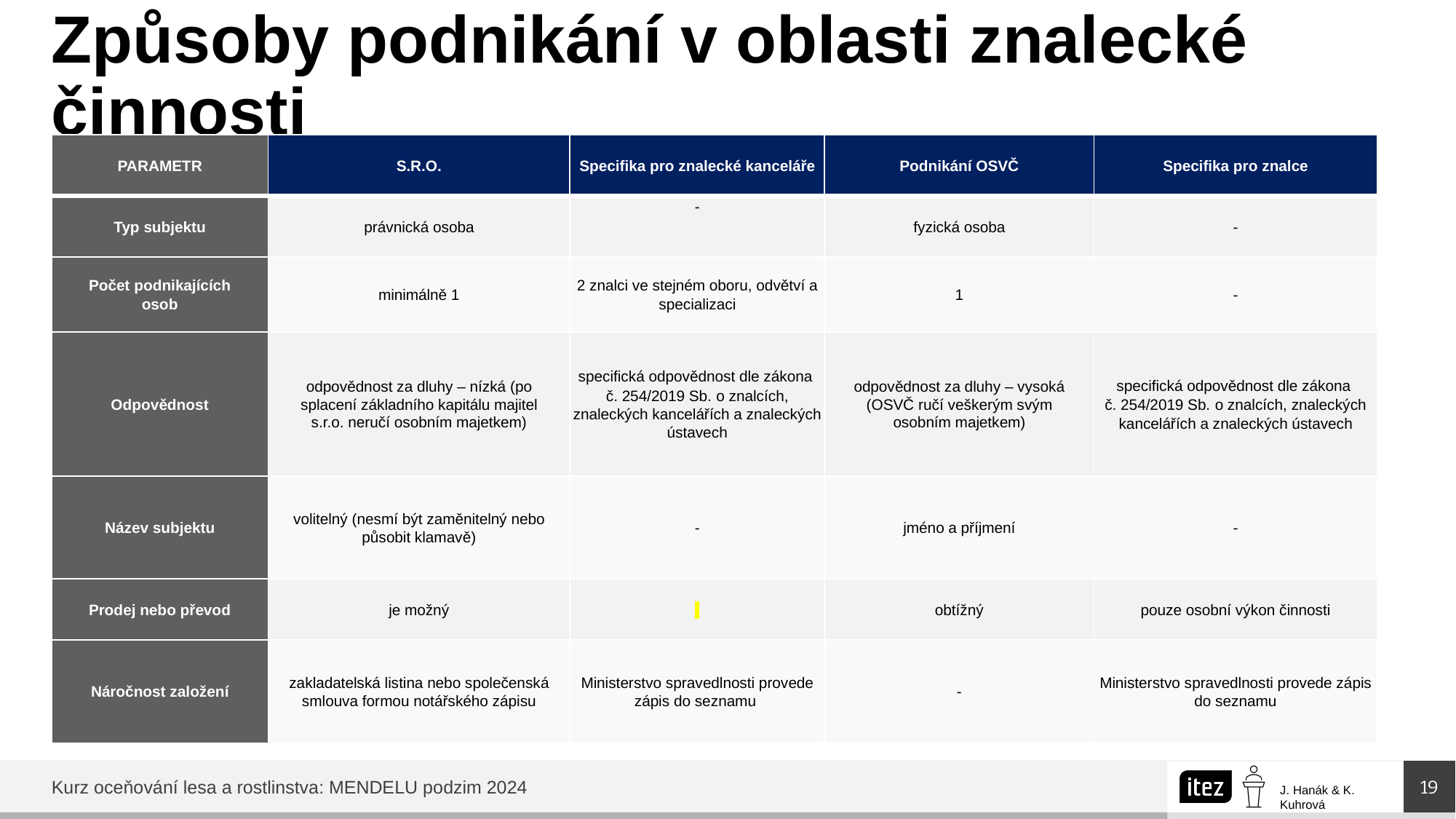

# Způsoby podnikání v oblasti znalecké činnosti
| PARAMETR | S.R.O. | Specifika pro znalecké kanceláře | Podnikání OSVČ | Specifika pro znalce |
| --- | --- | --- | --- | --- |
| Typ subjektu | právnická osoba | - | fyzická osoba | - |
| Počet podnikajících osob | minimálně 1 | 2 znalci ve stejném oboru, odvětví a specializaci | 1 | - |
| Odpovědnost | odpovědnost za dluhy – nízká (po splacení základního kapitálu majitel s.r.o. neručí osobním majetkem) | specifická odpovědnost dle zákona č. 254/2019 Sb. o znalcích, znaleckých kancelářích a znaleckých ústavech | odpovědnost za dluhy – vysoká (OSVČ ručí veškerým svým osobním majetkem) | specifická odpovědnost dle zákona č. 254/2019 Sb. o znalcích, znaleckých kancelářích a znaleckých ústavech |
| Název subjektu | volitelný (nesmí být zaměnitelný nebo působit klamavě) | - | jméno a příjmení | - |
| Prodej nebo převod | je možný |  | obtížný | pouze osobní výkon činnosti |
| Náročnost založení | zakladatelská listina nebo společenská smlouva formou notářského zápisu | Ministerstvo spravedlnosti provede zápis do seznamu | - | Ministerstvo spravedlnosti provede zápis do seznamu |
19
Kurz oceňování lesa a rostlinstva: MENDELU podzim 2024